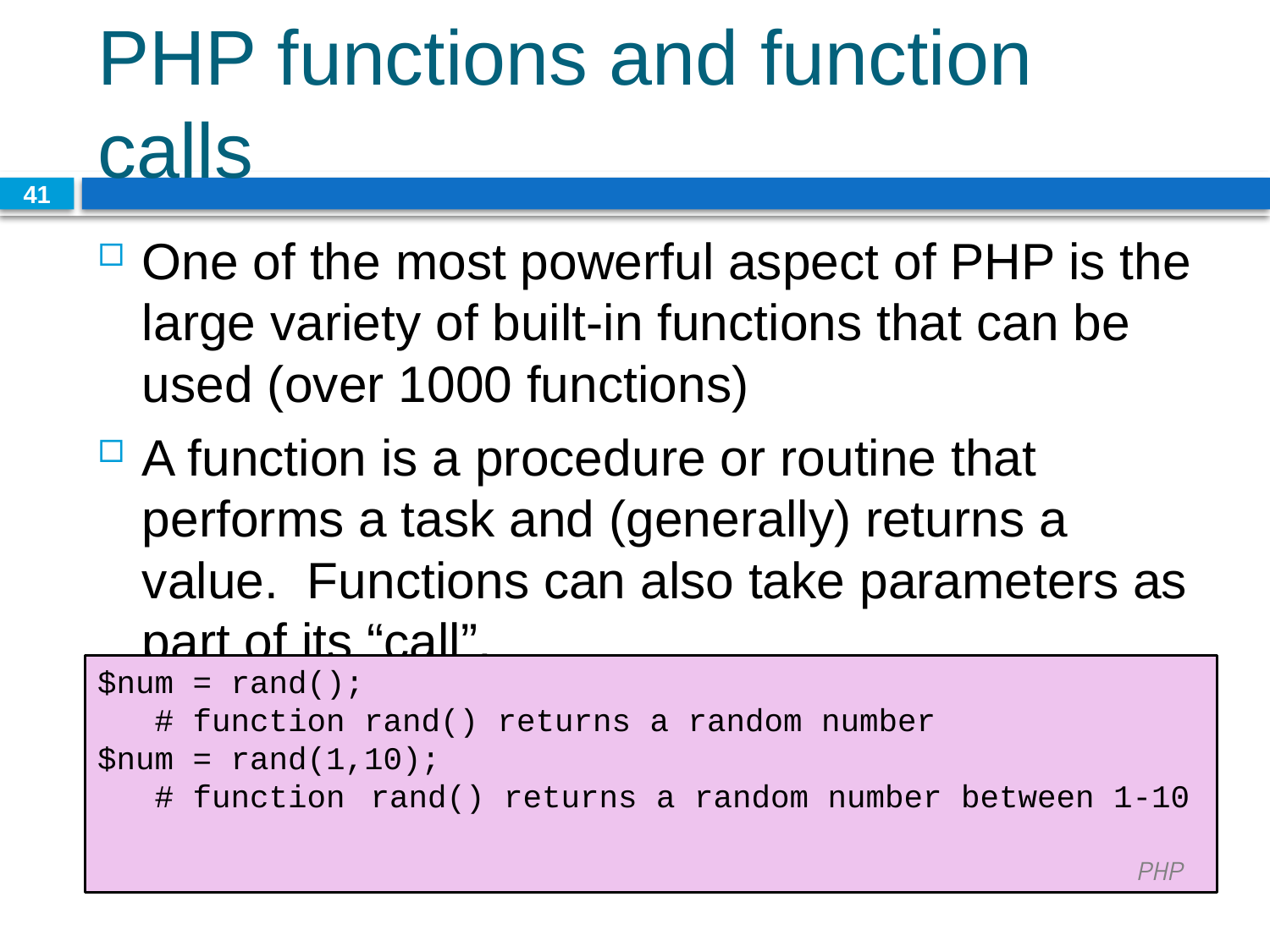

# PHP functions and function calls
41
One of the most powerful aspect of PHP is the large variety of built-in functions that can be used (over 1000 functions)
A function is a procedure or routine that performs a task and (generally) returns a value.  Functions can also take parameters as part of its “call”.
$num = rand();
   # function rand() returns a random number
$num = rand(1,10);
   # function	 rand() returns a random number between 1-10		  									                                       PHP